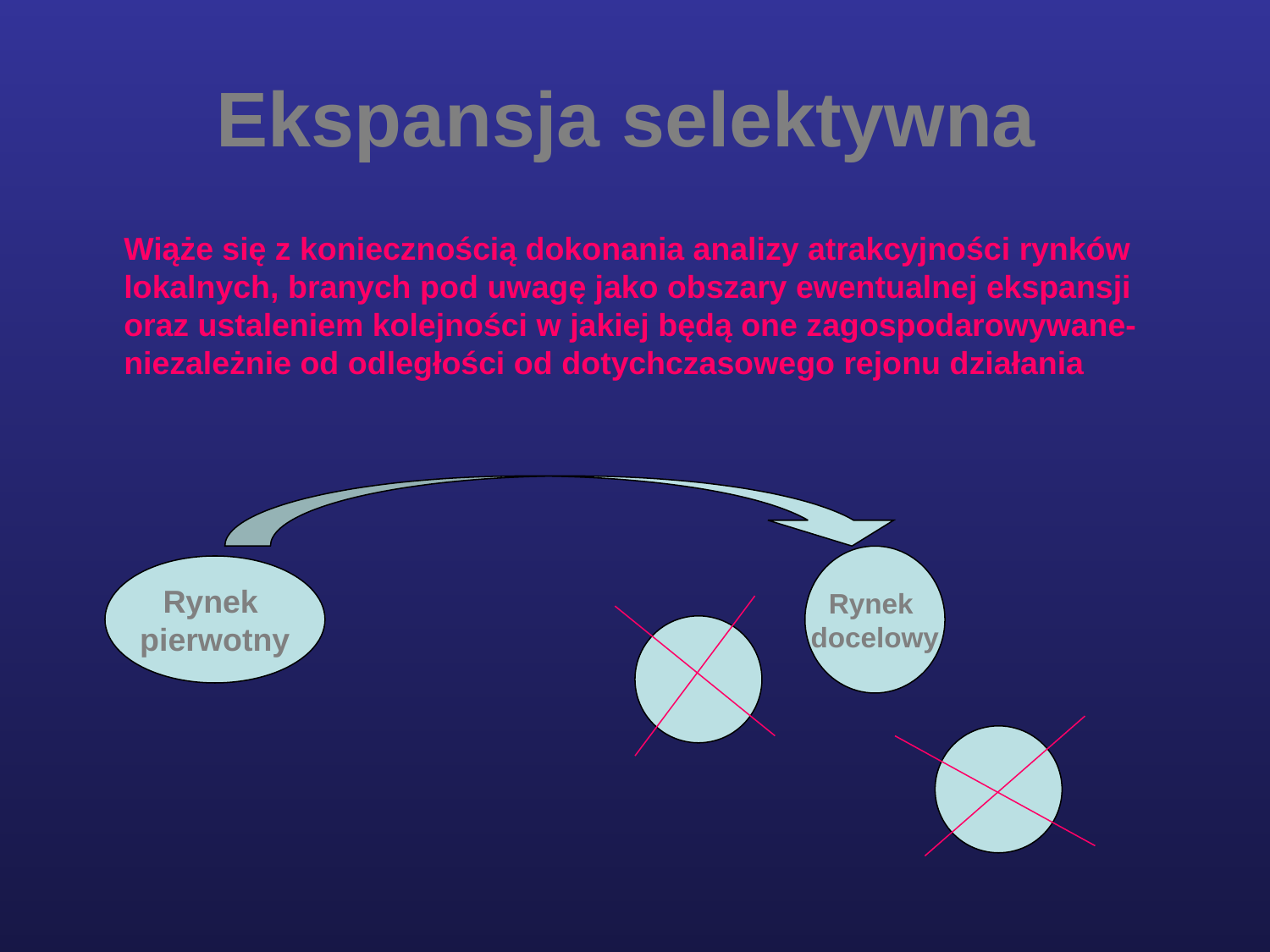

# Ekspansja selektywna
	Wiąże się z koniecznością dokonania analizy atrakcyjności rynków lokalnych, branych pod uwagę jako obszary ewentualnej ekspansji oraz ustaleniem kolejności w jakiej będą one zagospodarowywane- niezależnie od odległości od dotychczasowego rejonu działania

Rynek
docelowy
Rynek
pierwotny